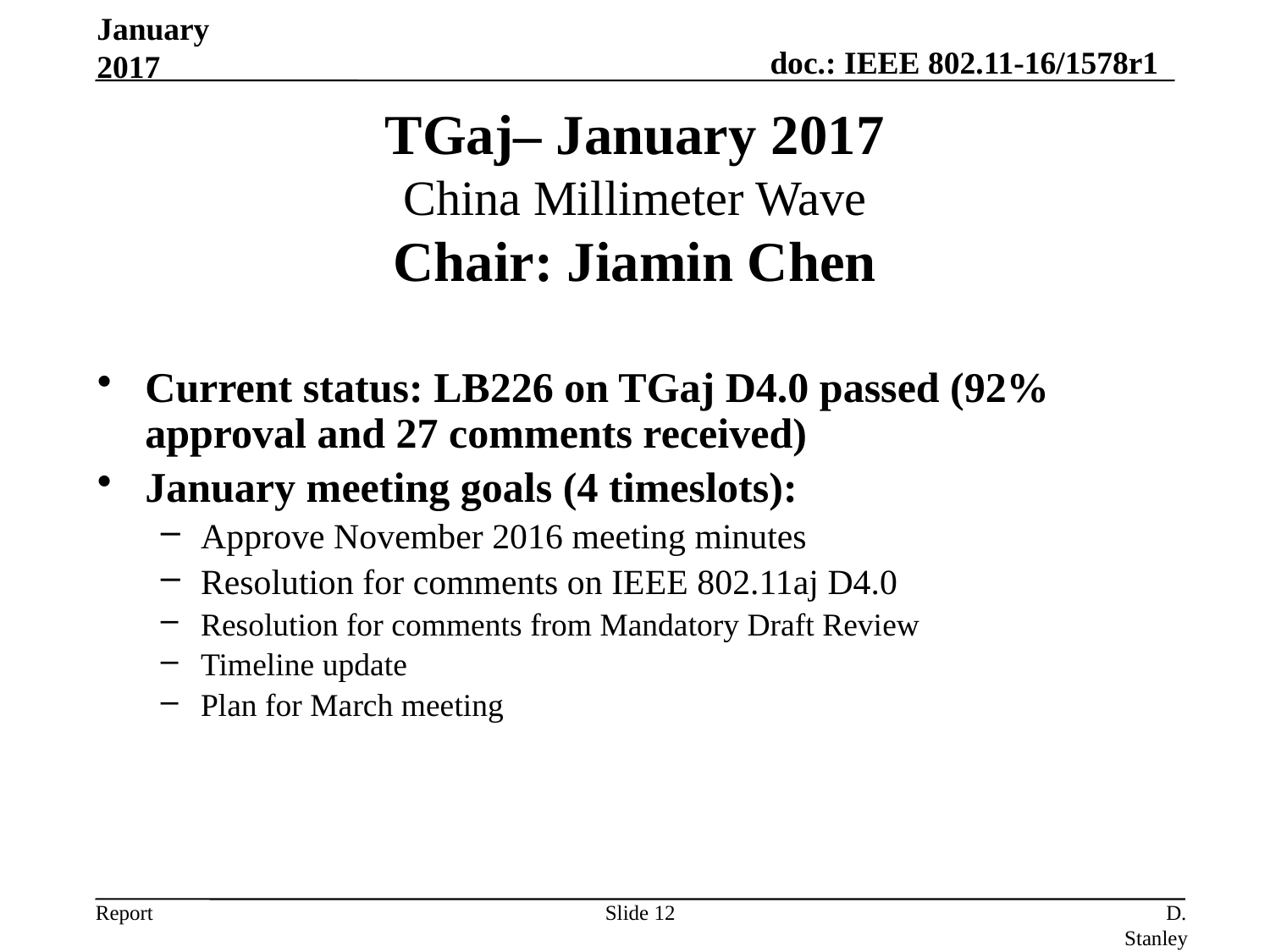

January 2017
# TGaj– January 2017 China Millimeter Wave Chair: Jiamin Chen
Current status: LB226 on TGaj D4.0 passed (92% approval and 27 comments received)
January meeting goals (4 timeslots):
Approve November 2016 meeting minutes
Resolution for comments on IEEE 802.11aj D4.0
Resolution for comments from Mandatory Draft Review
Timeline update
Plan for March meeting

Slide 12
D. Stanley, HP Enterprise